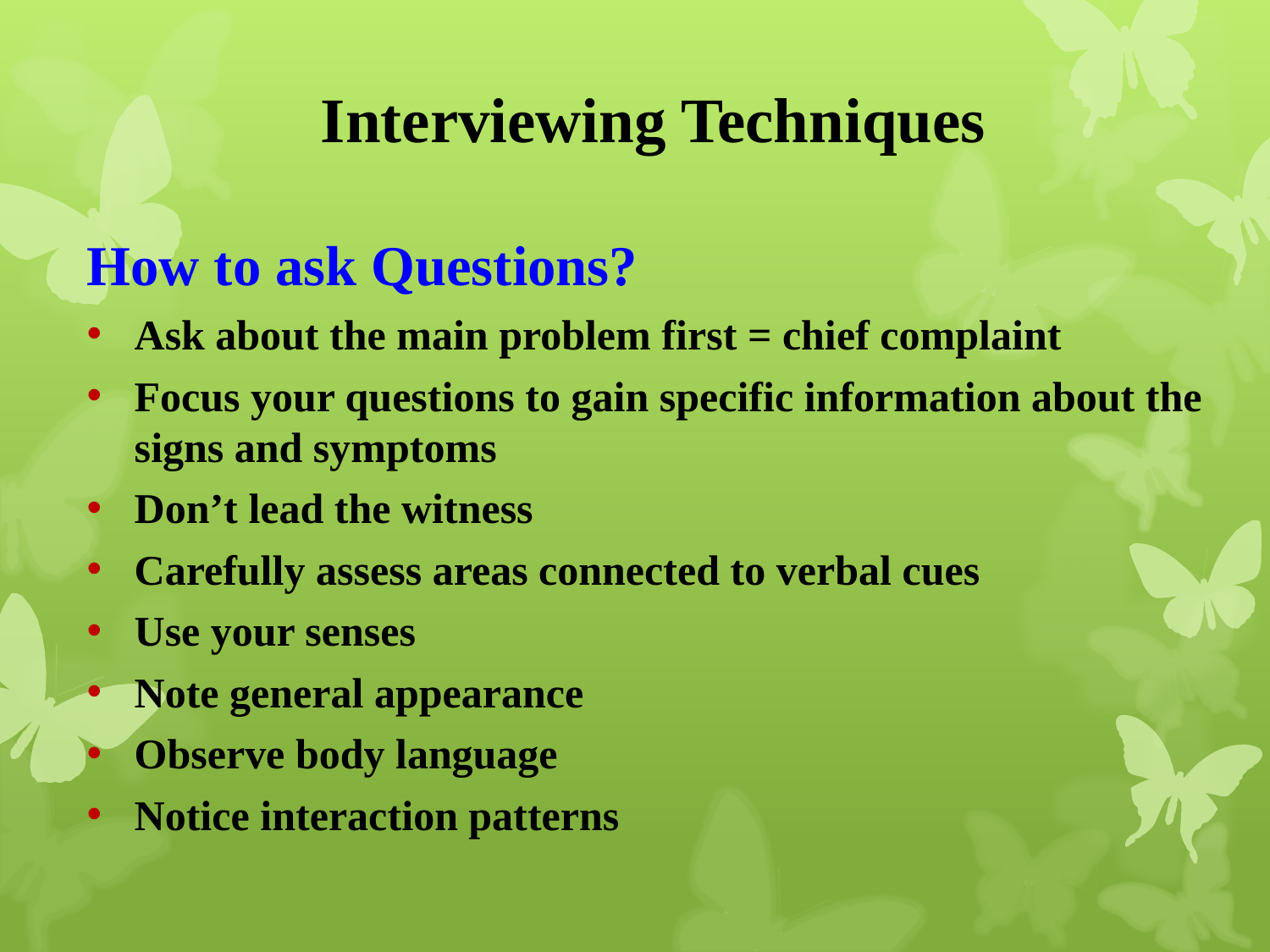

# Interviewing Techniques
How to ask Questions?
Ask about the main problem first = chief complaint
Focus your questions to gain specific information about the signs and symptoms
Don’t lead the witness
Carefully assess areas connected to verbal cues
Use your senses
Note general appearance
Observe body language
Notice interaction patterns